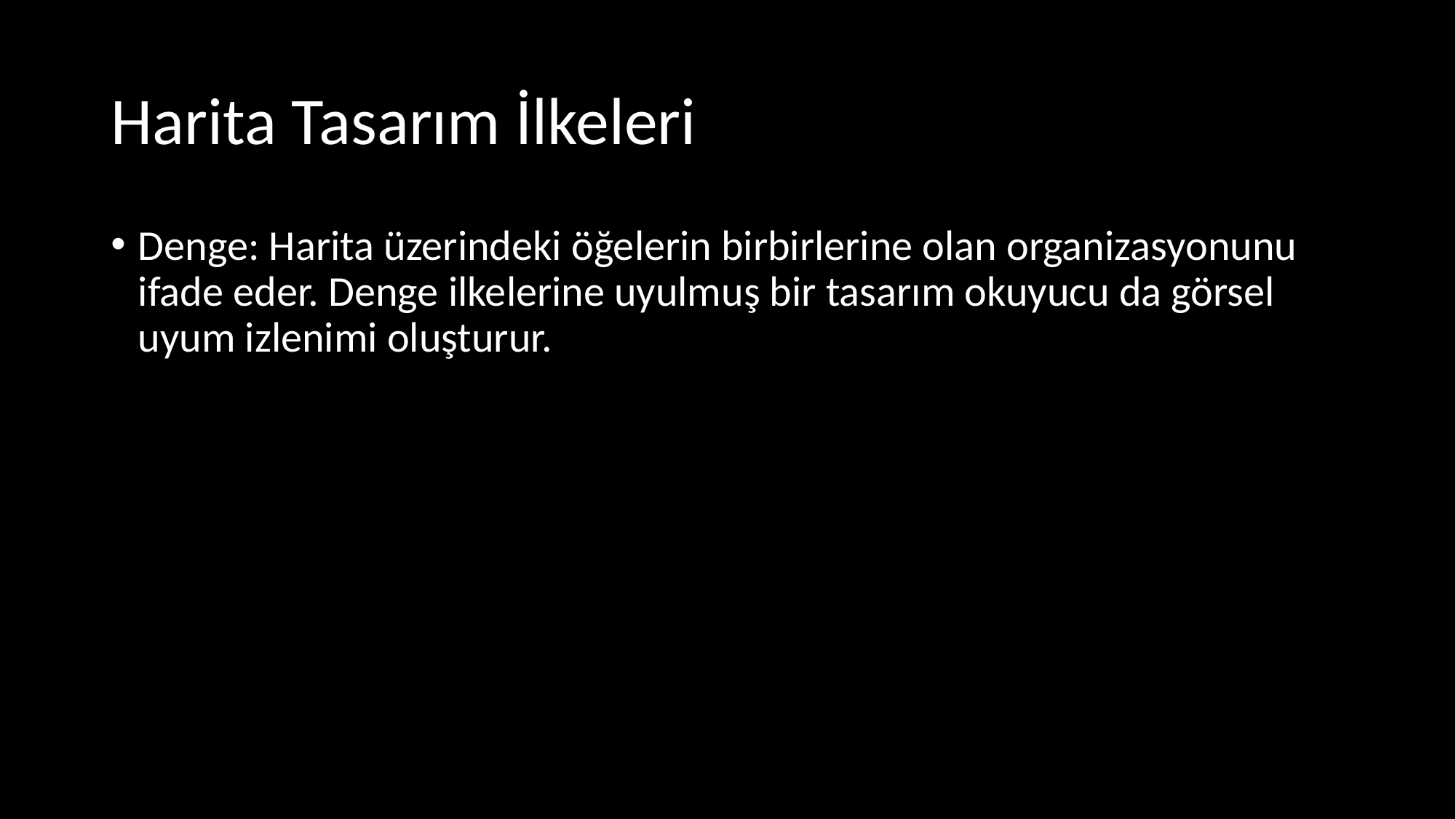

# Harita Tasarım İlkeleri
Denge: Harita üzerindeki öğelerin birbirlerine olan organizasyonunu ifade eder. Denge ilkelerine uyulmuş bir tasarım okuyucu da görsel uyum izlenimi oluşturur.